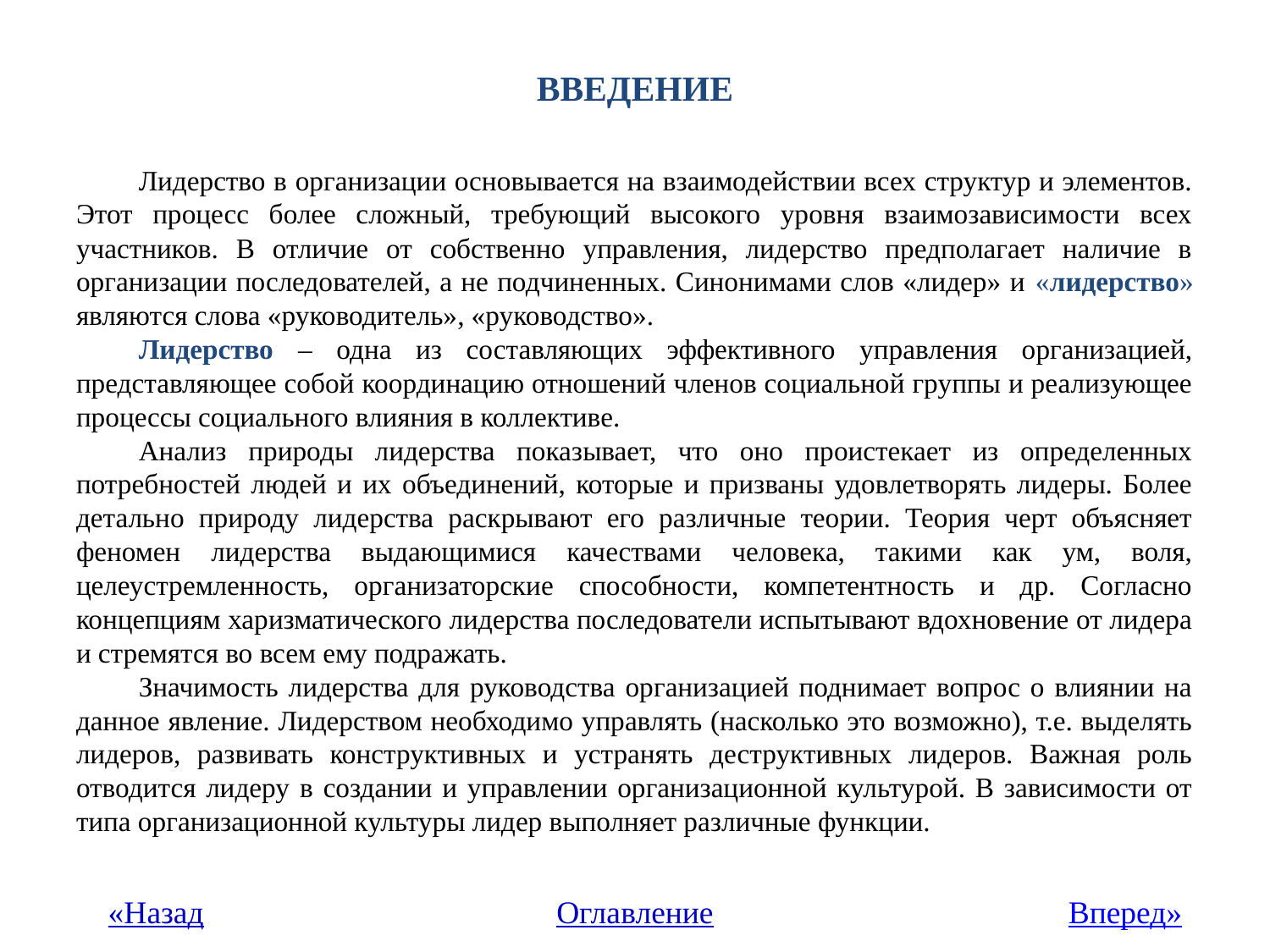

# Введение
Лидерство в организации основывается на взаимодействии всех структур и элементов. Этот процесс более сложный, требующий высокого уровня взаимозависимости всех участников. В отличие от собственно управления, лидерство предполагает наличие в организации последователей, а не подчиненных. Синонимами слов «лидер» и «лидерство» являются слова «руководитель», «руководство».
Лидерство – одна из составляющих эффективного управления организацией, представляющее собой координацию отношений членов социальной группы и реализующее процессы социального влияния в коллективе.
Анализ природы лидерства показывает, что оно проистекает из определенных потребностей людей и их объединений, которые и призваны удовлетворять лидеры. Более детально природу лидерства раскрывают его различные теории. Теория черт объясняет феномен лидерства выдающимися качествами человека, такими как ум, воля, целеустремленность, организаторские способности, компетентность и др. Согласно концепциям харизматического лидерства последователи испытывают вдохновение от лидера и стремятся во всем ему подражать.
Значимость лидерства для руководства организацией поднимает вопрос о влиянии на данное явление. Лидерством необходимо управлять (насколько это возможно), т.е. выделять лидеров, развивать конструктивных и устранять деструктивных лидеров. Важная роль отводится лидеру в создании и управлении организационной культурой. В зависимости от типа организационной культуры лидер выполняет различные функции.

«Назад
Оглавление
Вперед»